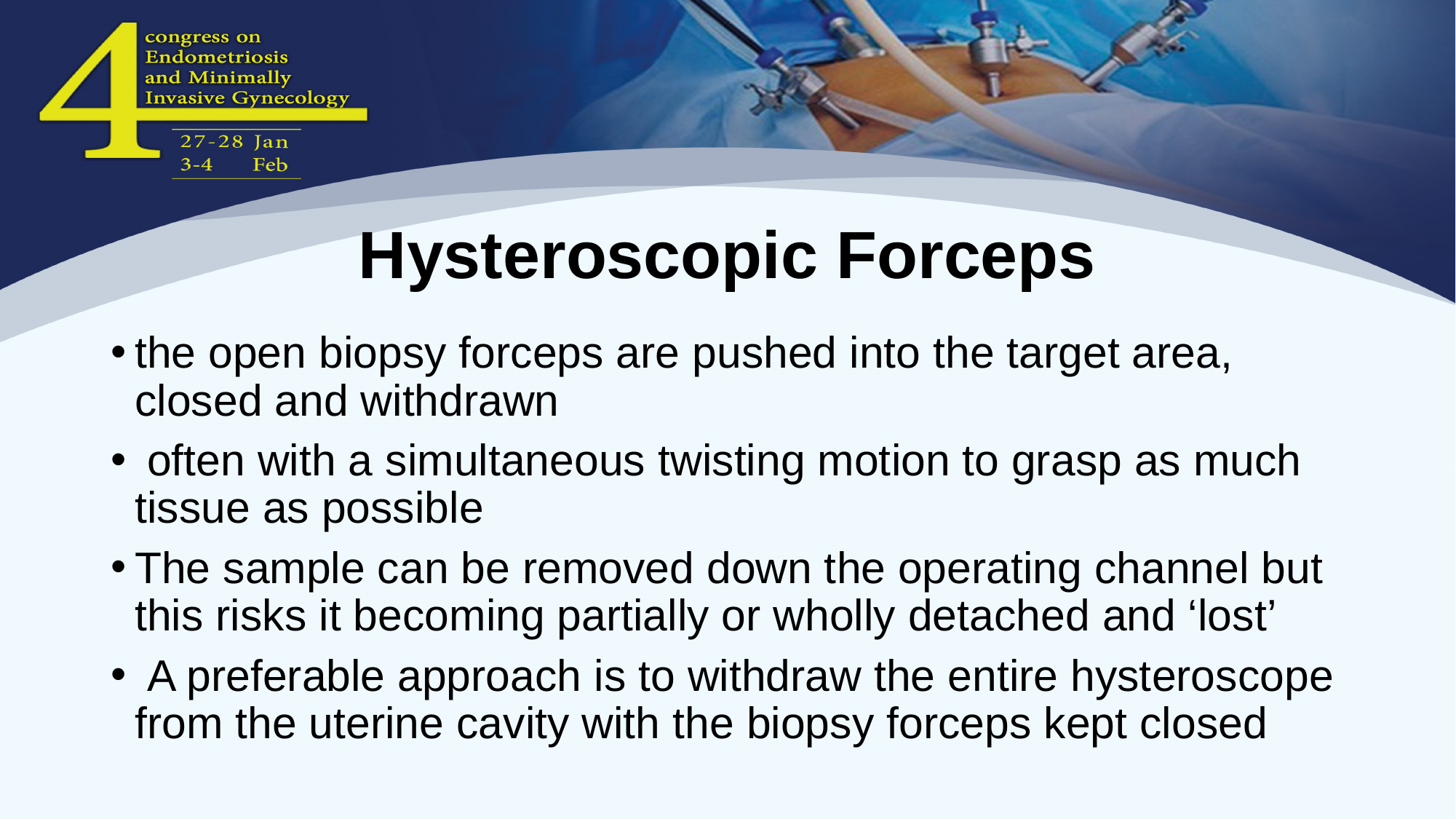

# Hysteroscopic Forceps
the open biopsy forceps are pushed into the target area, closed and withdrawn
 often with a simultaneous twisting motion to grasp as much tissue as possible
The sample can be removed down the operating channel but this risks it becoming partially or wholly detached and ‘lost’
 A preferable approach is to withdraw the entire hysteroscope from the uterine cavity with the biopsy forceps kept closed